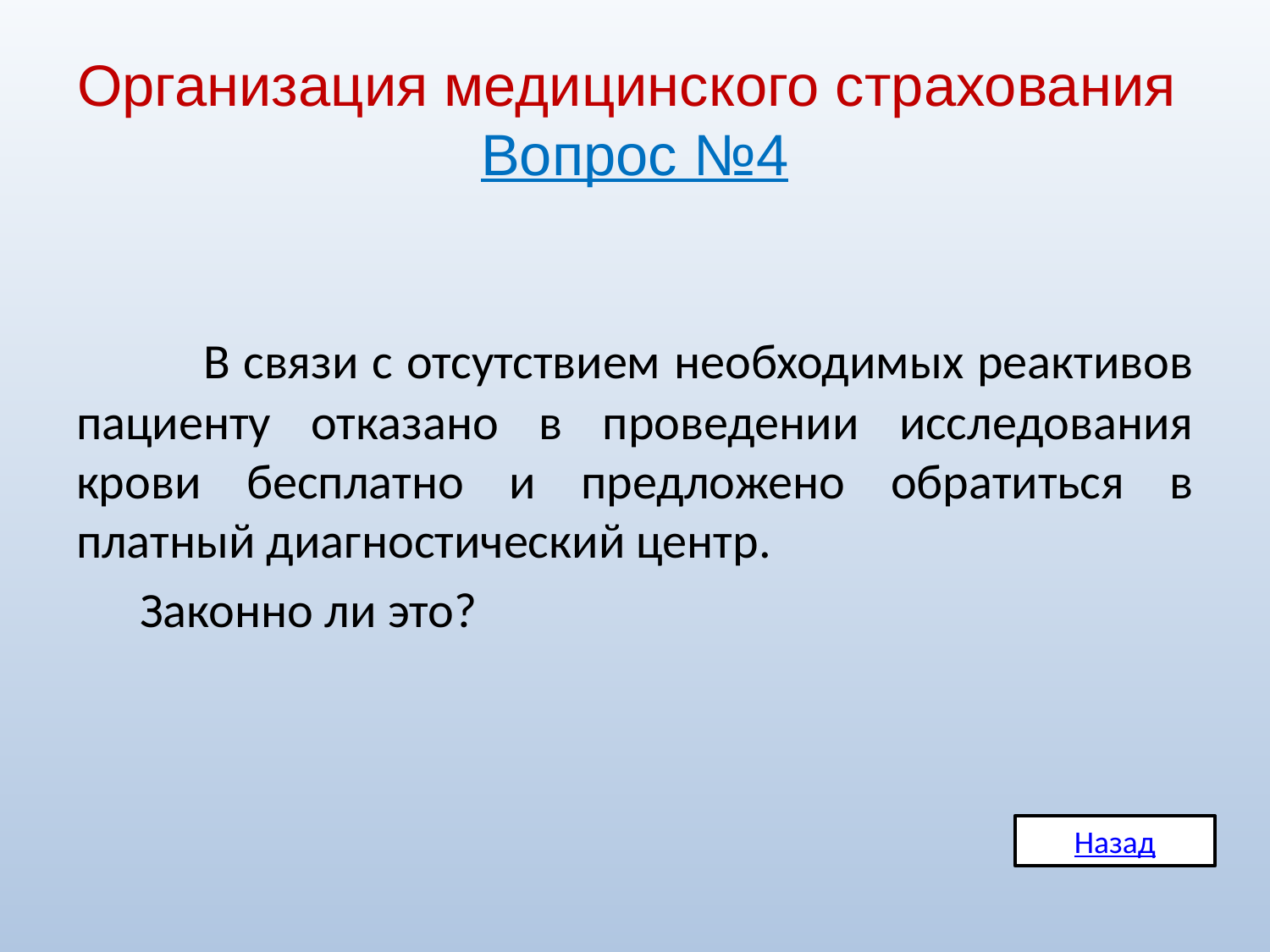

# Организация медицинского страхования Вопрос №4
	В связи с отсутствием необходимых реактивов пациенту отказано в проведении исследования крови бесплатно и предложено обратиться в платный диагностический центр.
Законно ли это?

Назад